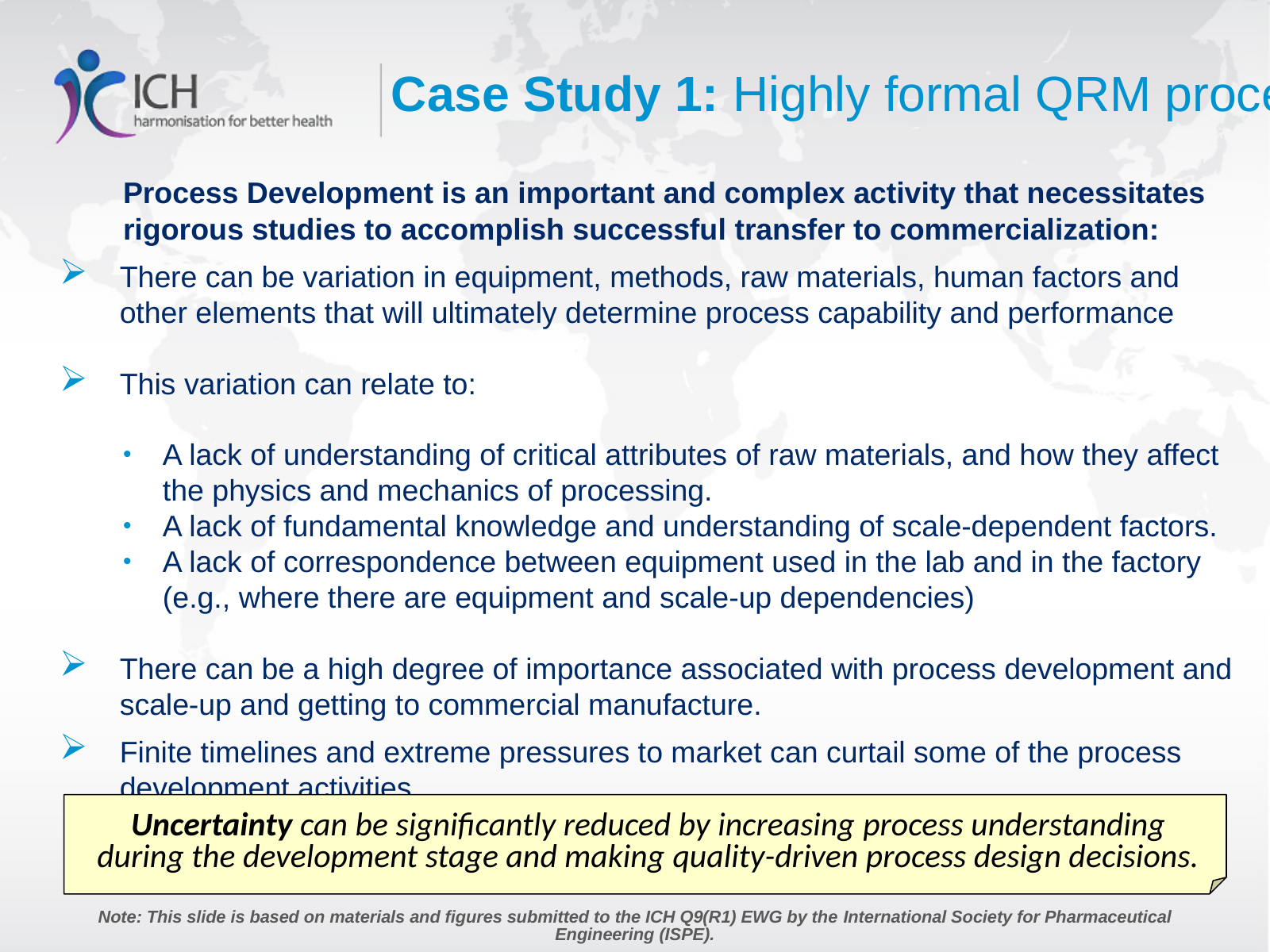

Case Study 1: Highly formal QRM process
	Process Development is an important and complex activity that necessitates rigorous studies to accomplish successful transfer to commercialization:

There can be variation in equipment, methods, raw materials, human factors and other elements that will ultimately determine process capability and performance

This variation can relate to:

A lack of understanding of critical attributes of raw materials, and how they affect the physics and mechanics of processing.
A lack of fundamental knowledge and understanding of scale-dependent factors.
A lack of correspondence between equipment used in the lab and in the factory (e.g., where there are equipment and scale-up dependencies)

There can be a high degree of importance associated with process development and scale-up and getting to commercial manufacture.

Finite timelines and extreme pressures to market can curtail some of the process development activities.

Uncertainty can be significantly reduced by increasing process understanding during the development stage and making quality-driven process design decisions.
Note: This slide is based on materials and figures submitted to the ICH Q9(R1) EWG by the International Society for Pharmaceutical Engineering (ISPE).